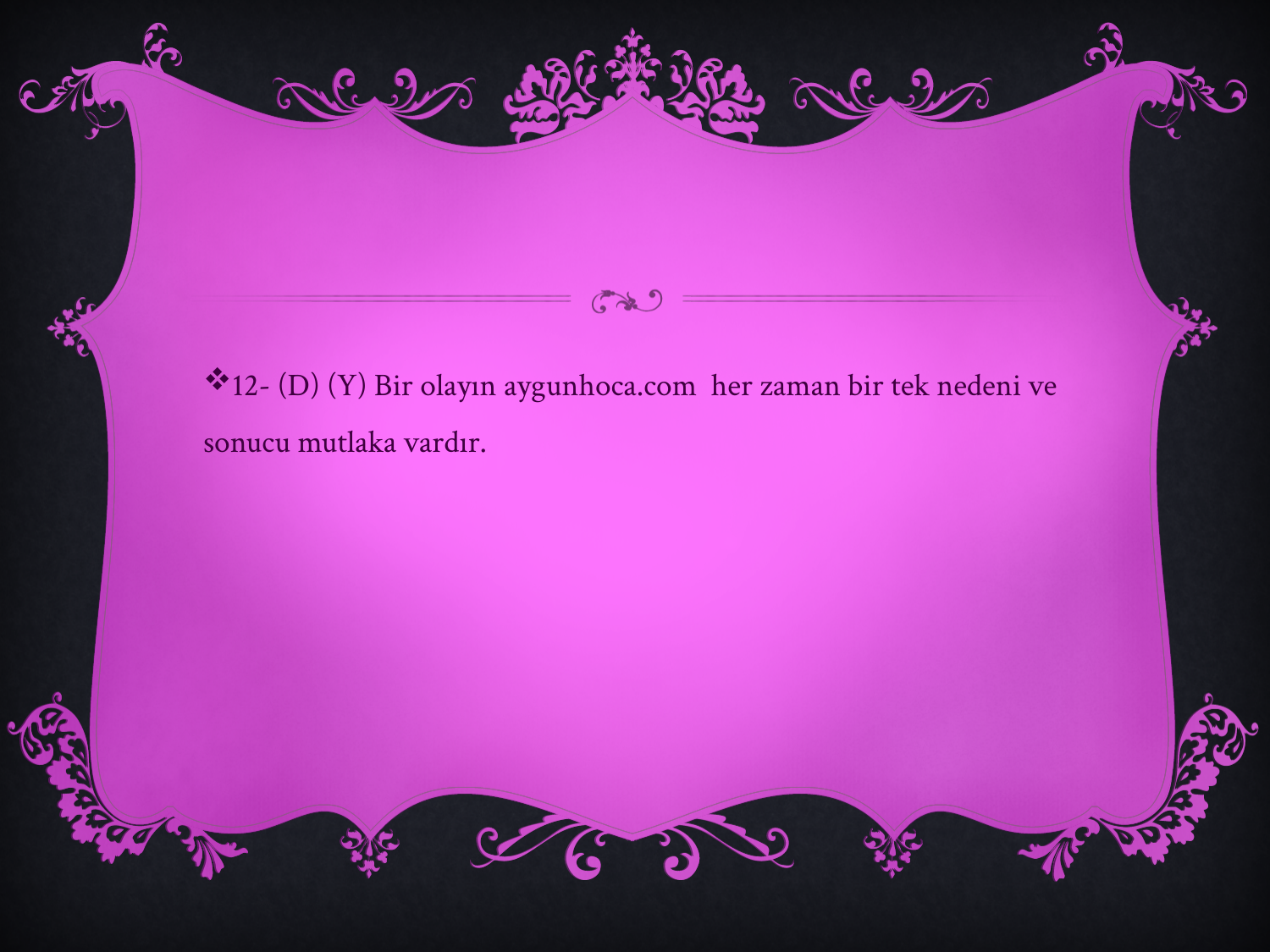

#
12- (D) (Y) Bir olayın aygunhoca.com  her zaman bir tek nedeni ve sonucu mutlaka vardır.